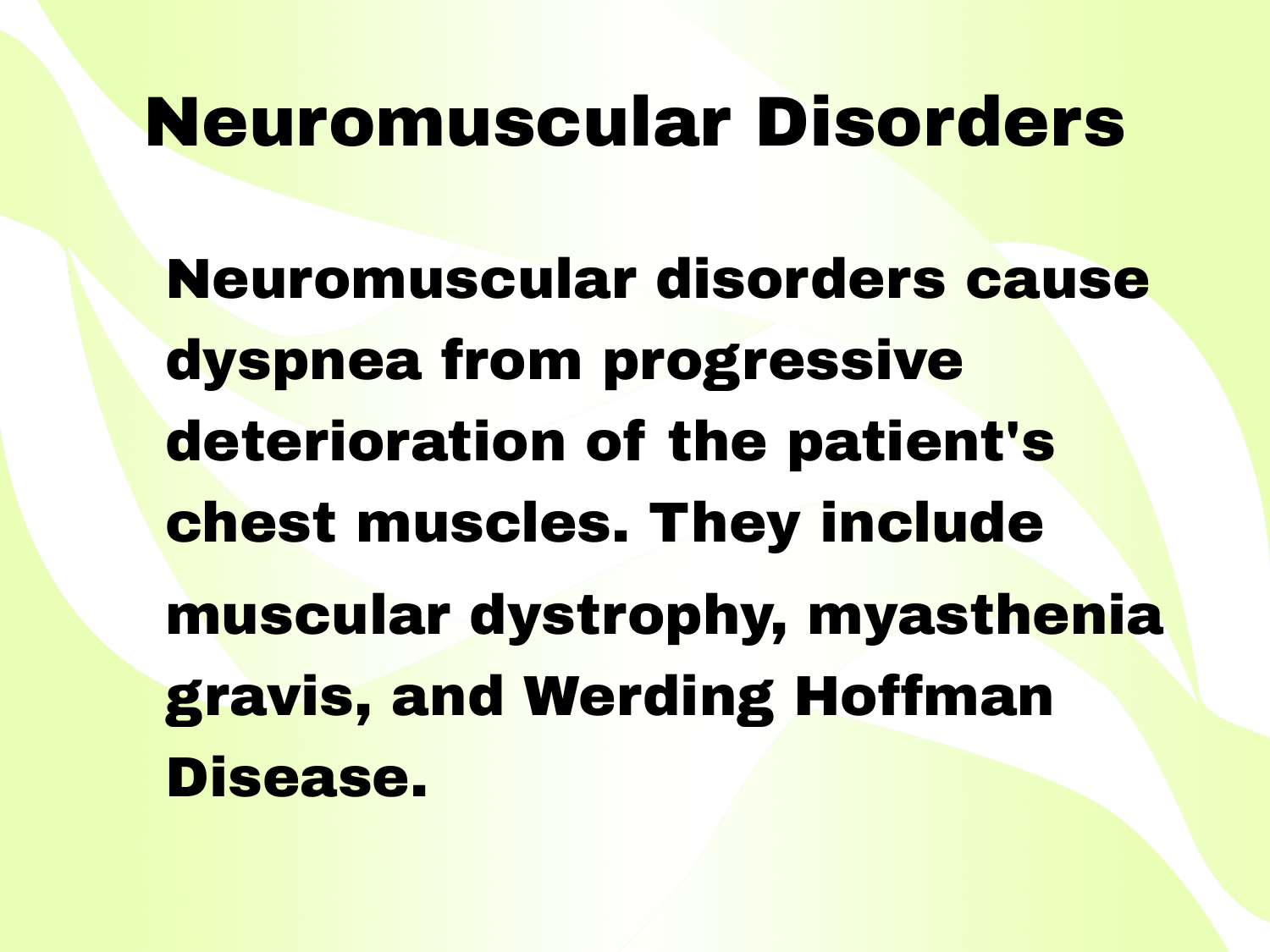

# Neuromuscular Disorders
	Neuromuscular disorders cause dyspnea from progressive deterioration of the patient's chest muscles. They include
	muscular dystrophy, myasthenia gravis, and Werding Hoffman Disease.